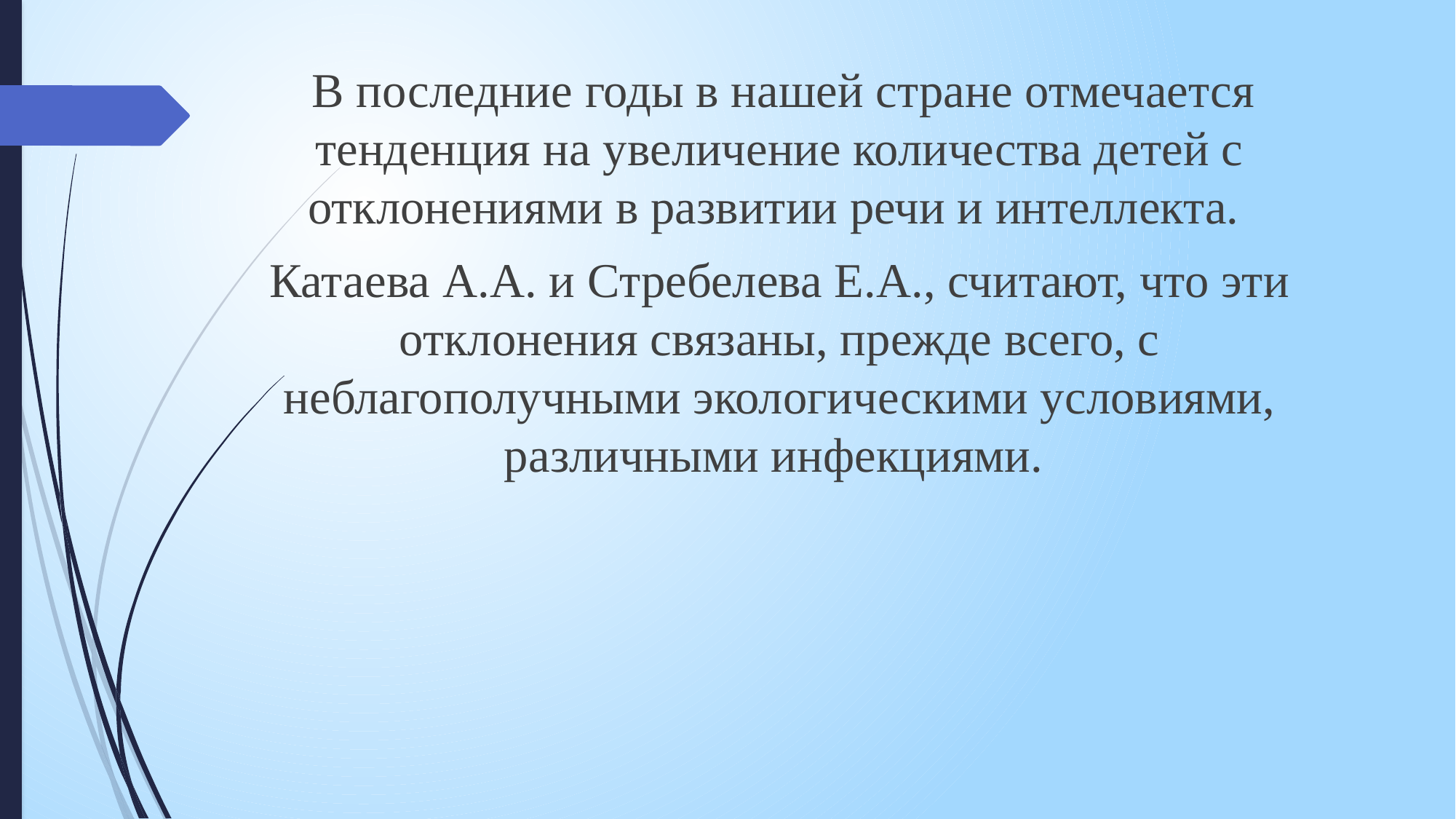

В последние годы в нашей стране отмечается тенденция на увеличение количества детей с отклонениями в развитии речи и интеллекта.
Катаева А.А. и Стребелева Е.А., считают, что эти отклонения связаны, прежде всего, с неблагополучными экологическими условиями, различными инфекциями.